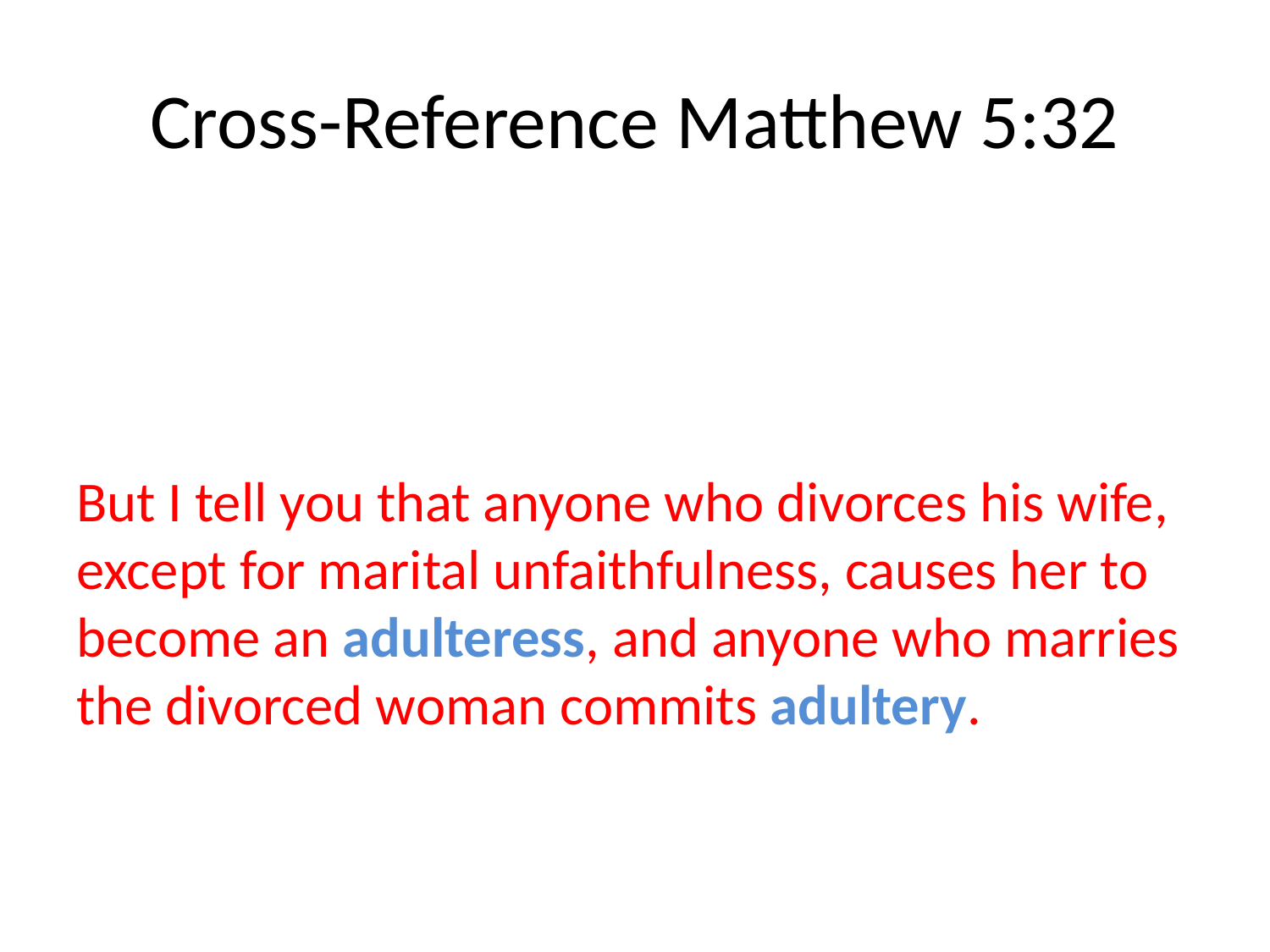

# Cross-Reference Matthew 5:32

But I tell you that anyone who divorces his wife, except for marital unfaithfulness, causes her to become an adulteress, and anyone who marries the divorced woman commits adultery.